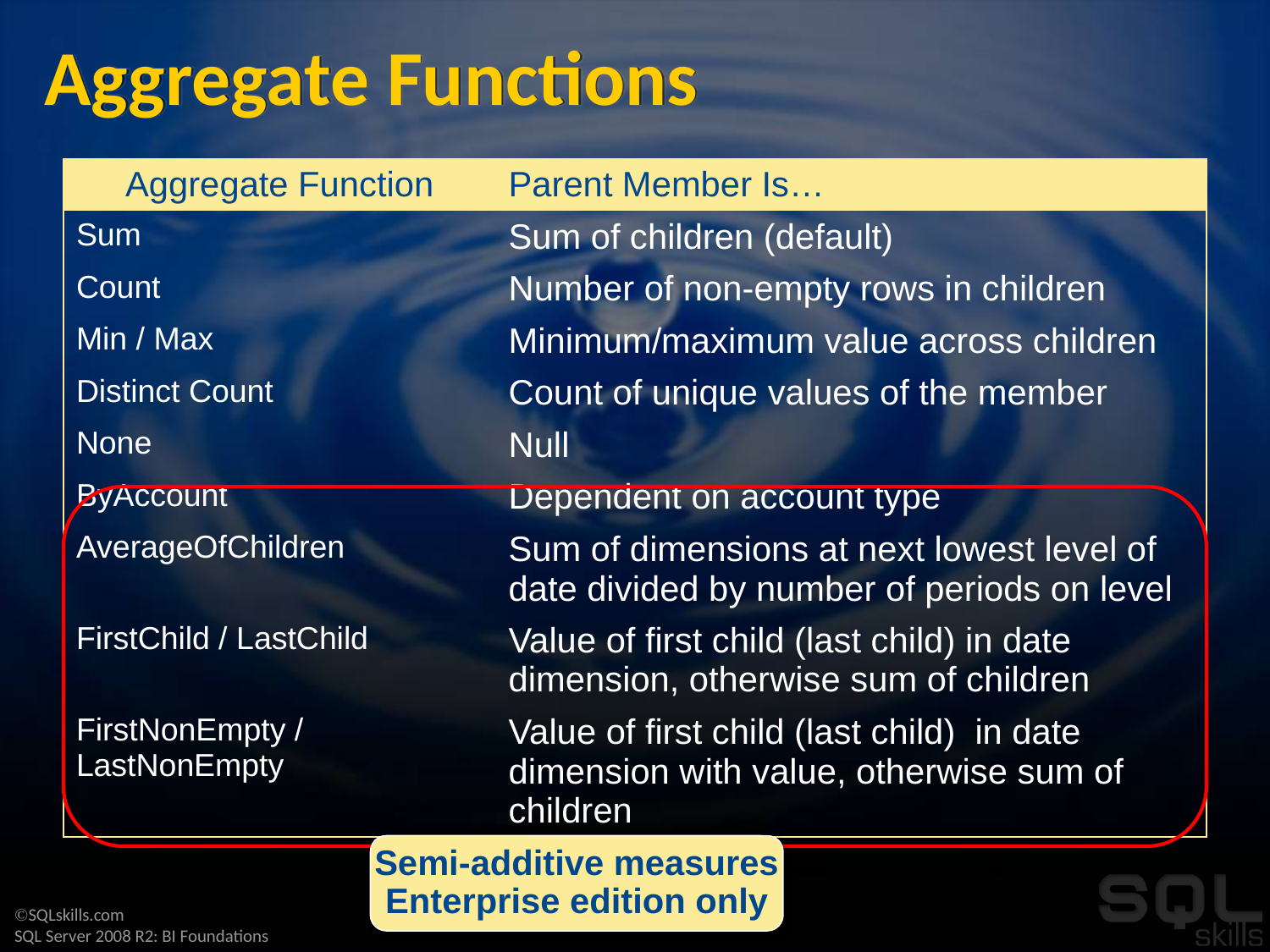

# Aggregate Functions
| Aggregate Function | Parent Member Is… |
| --- | --- |
| Sum | Sum of children (default) |
| Count | Number of non-empty rows in children |
| Min / Max | Minimum/maximum value across children |
| Distinct Count | Count of unique values of the member |
| None | Null |
| ByAccount | Dependent on account type |
| AverageOfChildren | Sum of dimensions at next lowest level of date divided by number of periods on level |
| FirstChild / LastChild | Value of first child (last child) in date dimension, otherwise sum of children |
| FirstNonEmpty / LastNonEmpty | Value of first child (last child) in date dimension with value, otherwise sum of children |

Semi-additive measures
Enterprise edition only